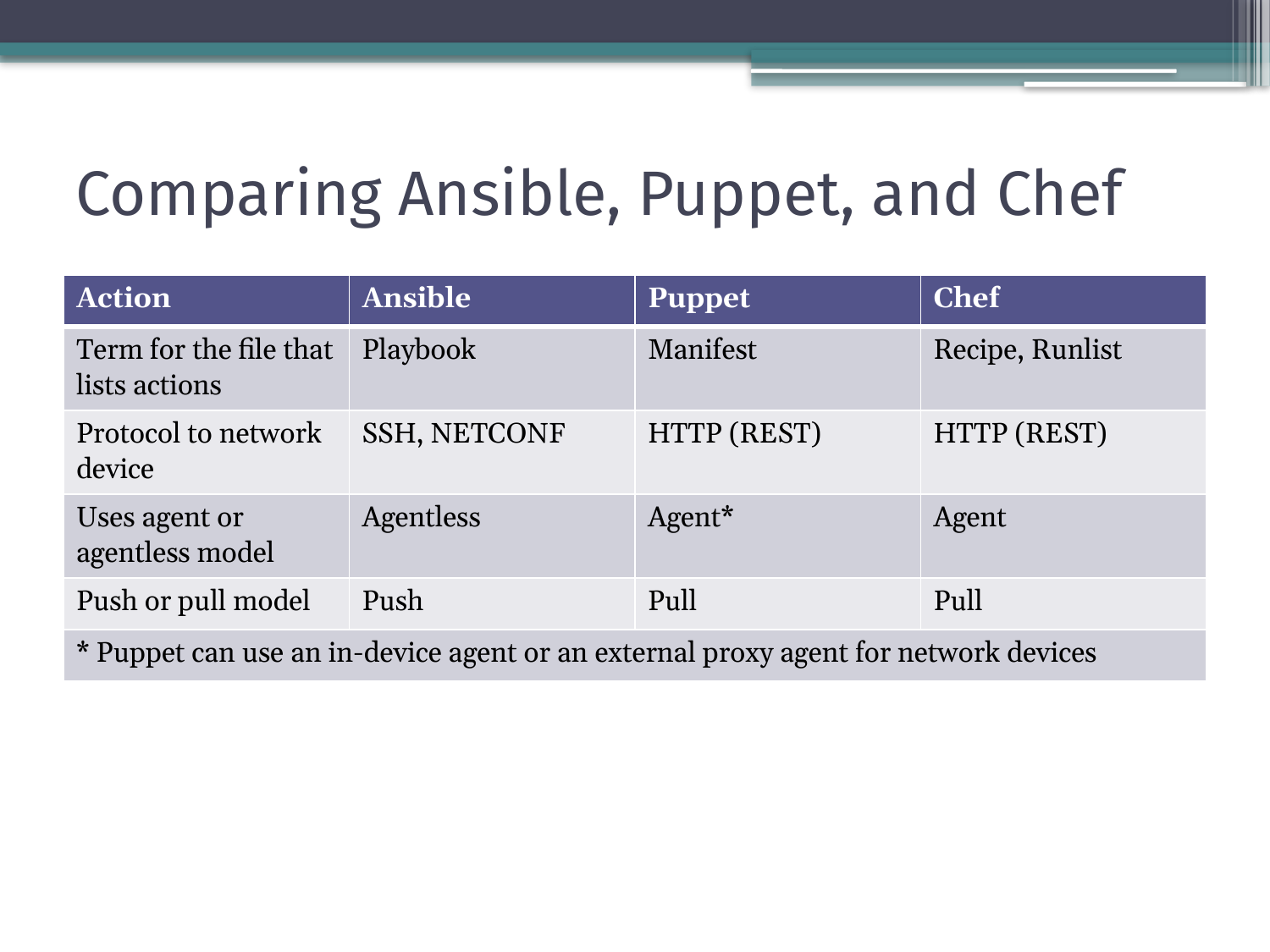

# Comparing Ansible, Puppet, and Chef
| Action | Ansible | Puppet | Chef |
| --- | --- | --- | --- |
| Term for the file that lists actions | Playbook | Manifest | Recipe, Runlist |
| Protocol to network device | SSH, NETCONF | HTTP (REST) | HTTP (REST) |
| Uses agent or agentless model | Agentless | Agent\* | Agent |
| Push or pull model | Push | Pull | Pull |
| \* Puppet can use an in-device agent or an external proxy agent for network devices |  |  |  |